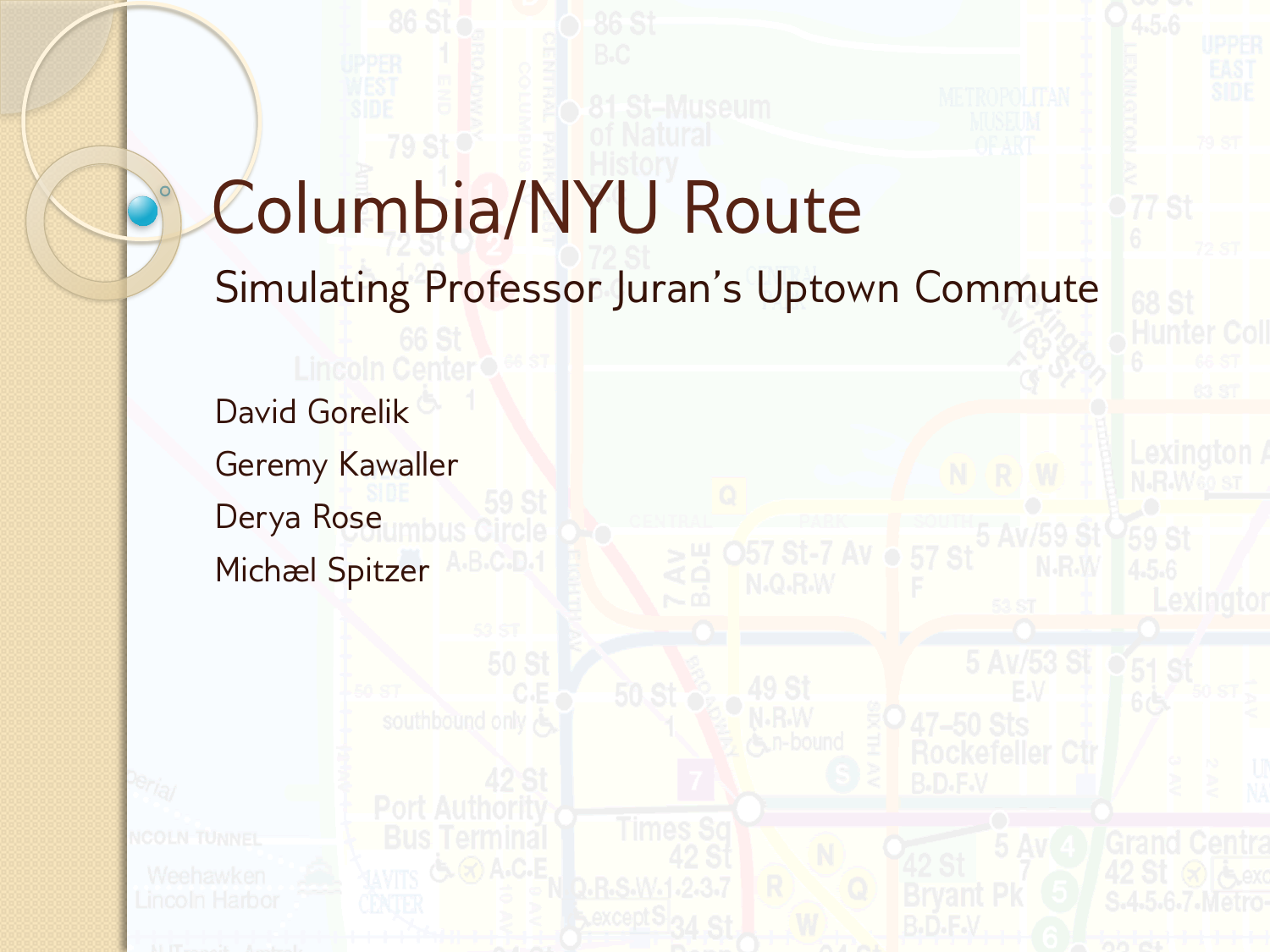

# Columbia/NYU Route
Simulating Professor Juran’s Uptown Commute

David Gorelik
Geremy Kawaller
Derya Rose
Michael Spitzer